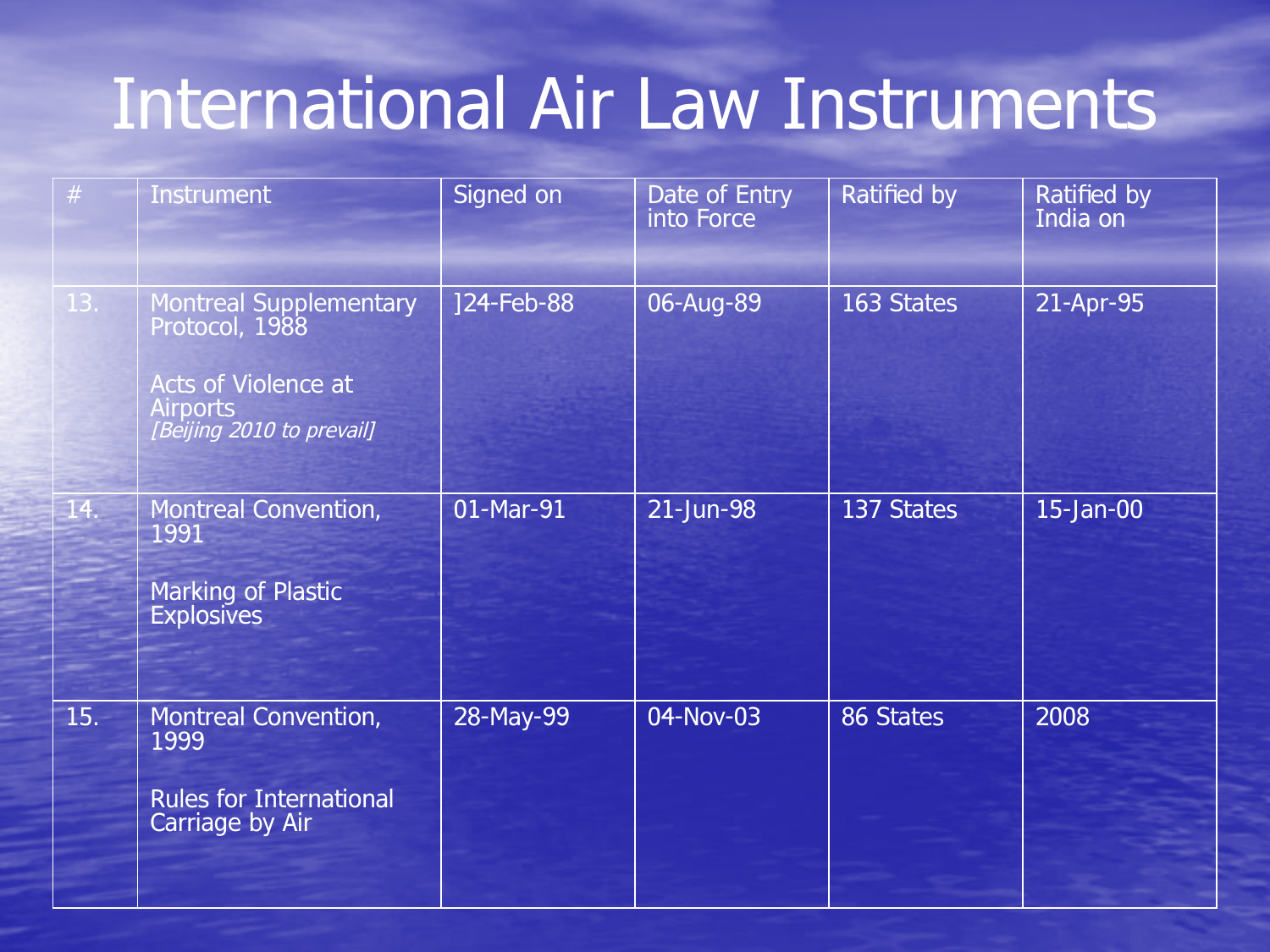

# International Air Law Instruments
| # | Instrument | Signed on | Date of Entry into Force | Ratified by | Ratified by India on |
| --- | --- | --- | --- | --- | --- |
| 13. | Montreal Supplementary Protocol, 1988 Acts of Violence at Airports [Beijing 2010 to prevail] | ]24-Feb-88 | 06-Aug-89 | 163 States | 21-Apr-95 |
| 14. | Montreal Convention, 1991 Marking of Plastic Explosives | 01-Mar-91 | 21-Jun-98 | 137 States | 15-Jan-00 |
| 15. | Montreal Convention, 1999 Rules for International Carriage by Air | 28-May-99 | 04-Nov-03 | 86 States | 2008 |